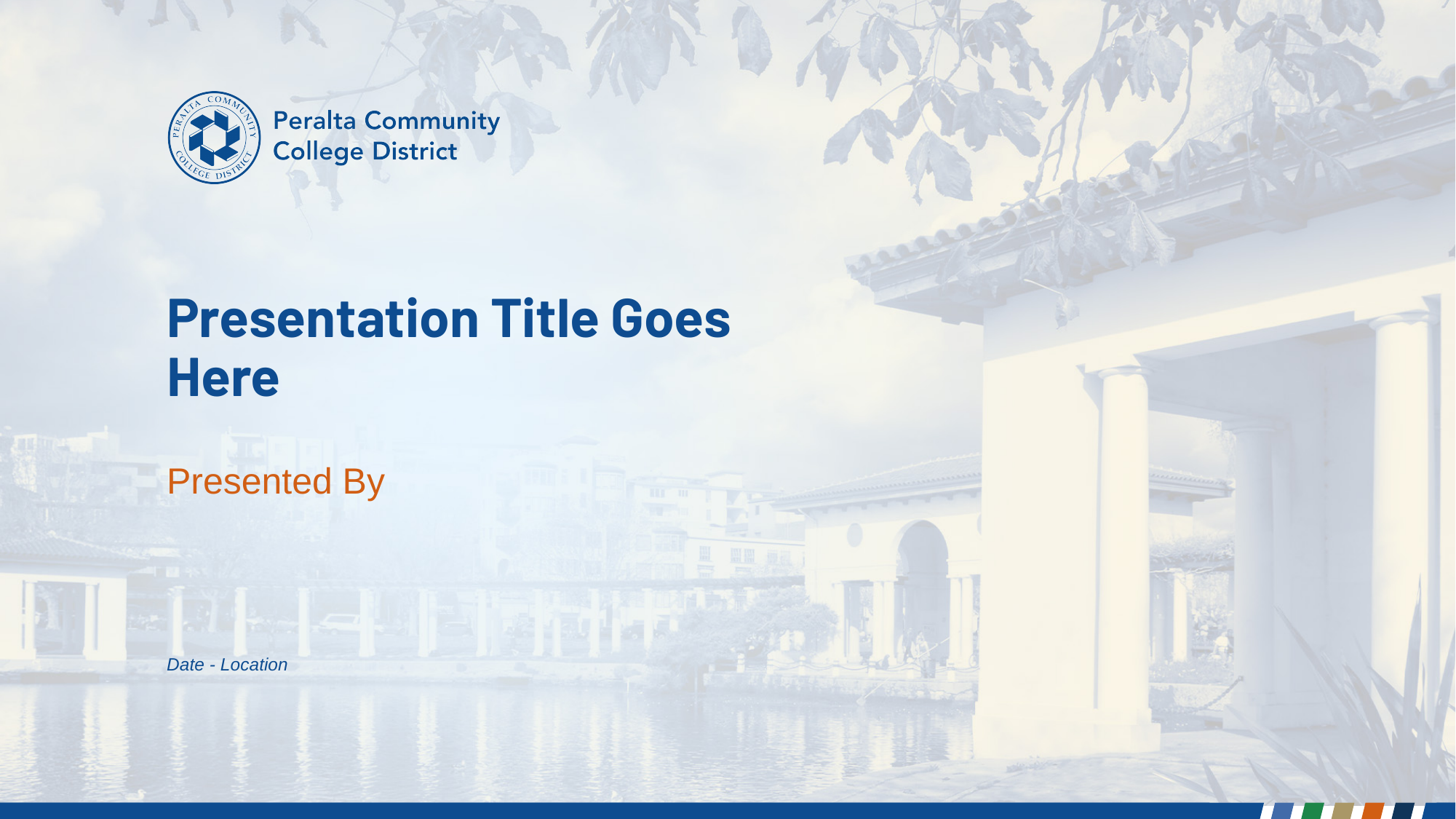

# Presentation Title Goes Here
Presented By
Date - Location